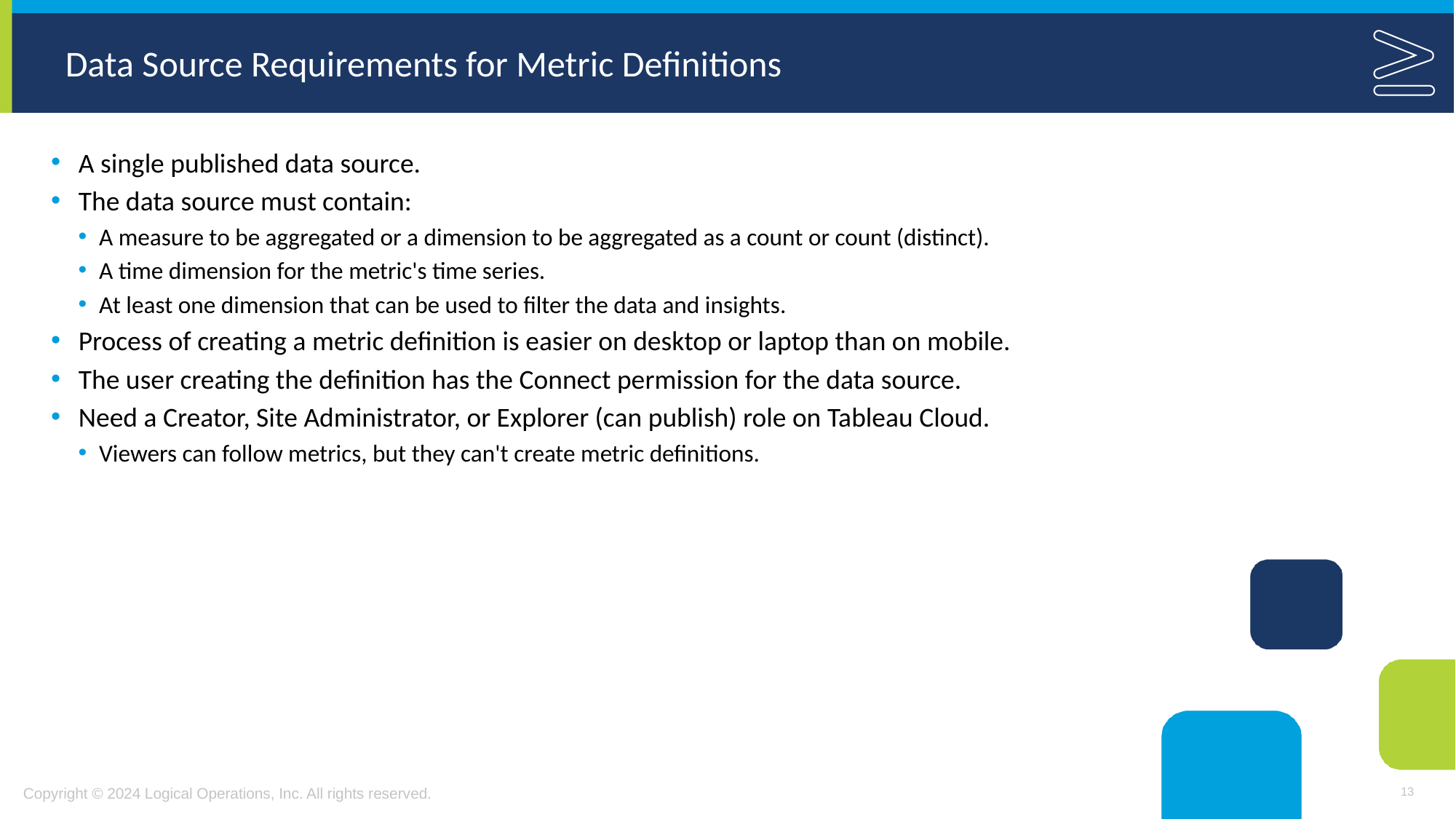

# Data Source Requirements for Metric Definitions
A single published data source.
The data source must contain:
A measure to be aggregated or a dimension to be aggregated as a count or count (distinct).
A time dimension for the metric's time series.
At least one dimension that can be used to filter the data and insights.
Process of creating a metric definition is easier on desktop or laptop than on mobile.
The user creating the definition has the Connect permission for the data source.
Need a Creator, Site Administrator, or Explorer (can publish) role on Tableau Cloud.
Viewers can follow metrics, but they can't create metric definitions.
13